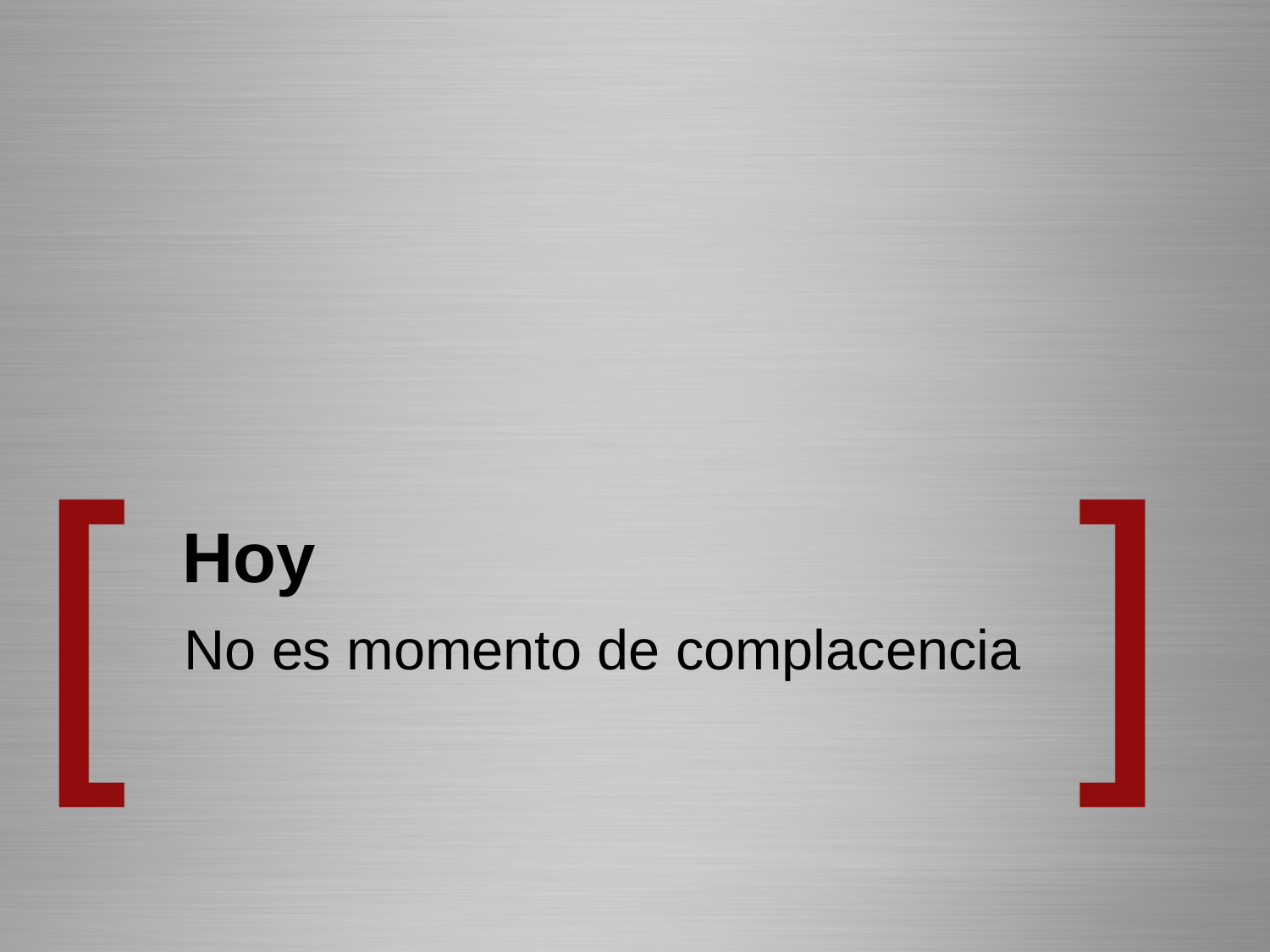

# Hoy
No es momento de complacencia